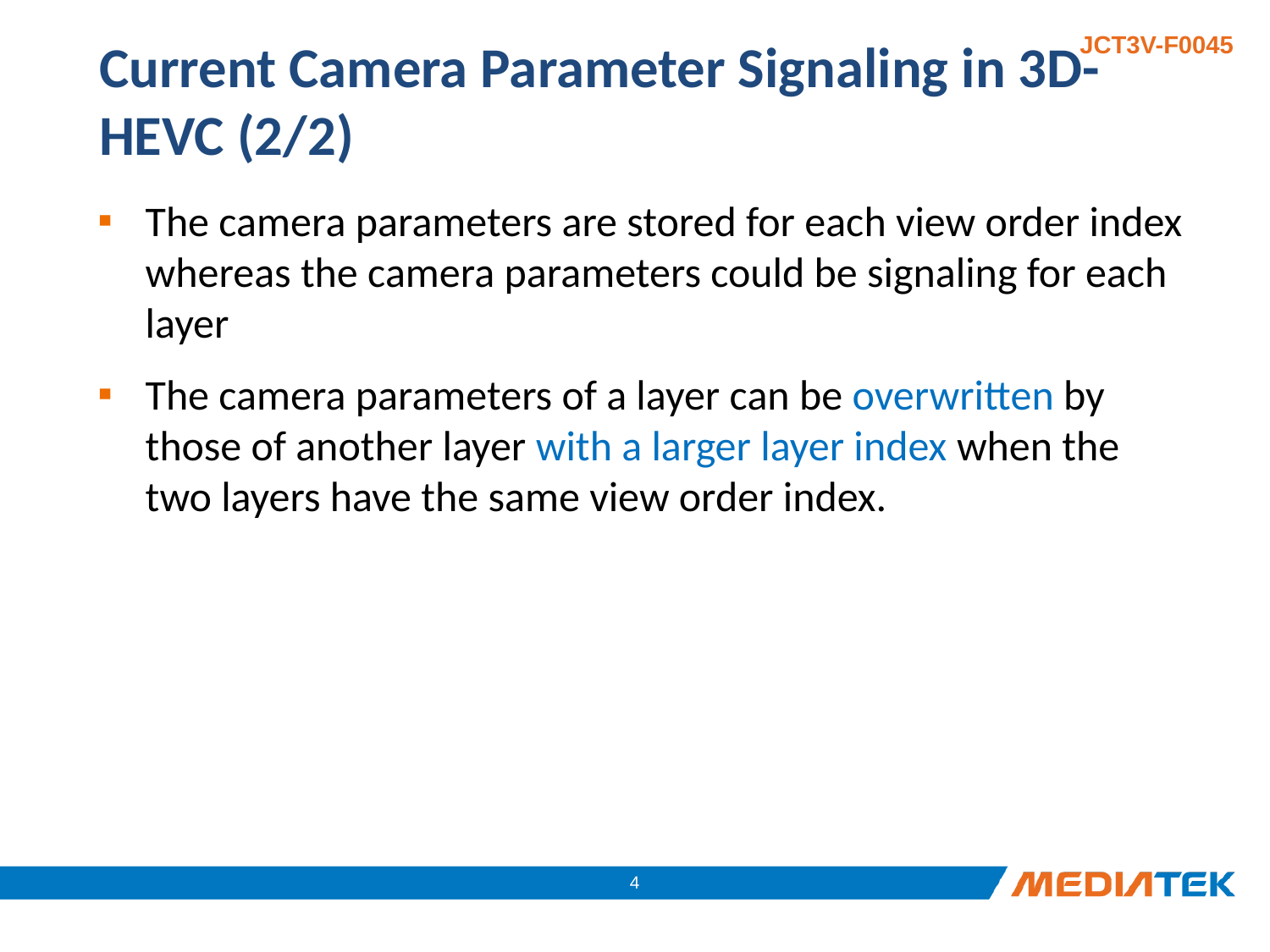

# Current Camera Parameter Signaling in 3D-HEVC (2/2)
The camera parameters are stored for each view order index whereas the camera parameters could be signaling for each layer
The camera parameters of a layer can be overwritten by those of another layer with a larger layer index when the two layers have the same view order index.

4